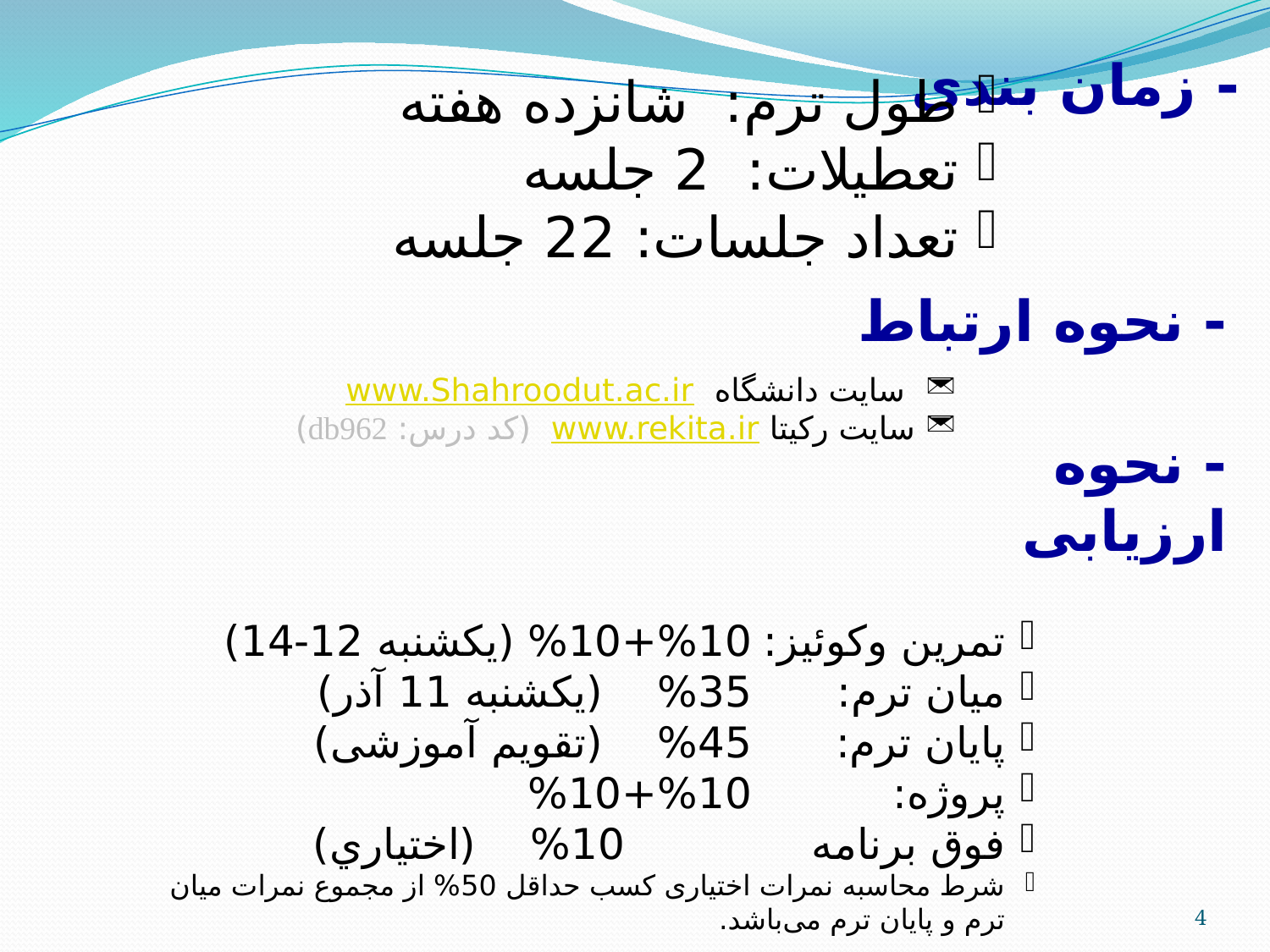

# - زمان بندی
 طول ترم:  شانزده هفته
 تعطيلات:  2 جلسه
 تعداد جلسات: 22 جلسه
- نحوه ارتباط
  سایت دانشگاه  www.Shahroodut.ac.ir
 سایت رکیتا www.rekita.ir  (کد درس: db962)
- نحوه ارزیابی

تمرین وکوئیز:		10%+10% (یکشنبه 12-14)
ميان ترم:      		35%    (یکشنبه 11 آذر)
پایان ترم:   	  	45%    (تقویم آموزشی)
پروژه:			10%+10%
فوق برنامه	  		10%    (اختياري)
شرط محاسبه نمرات اختیاری کسب حداقل 50% از مجموع نمرات میان ترم و پایان ترم می‌باشد.
4